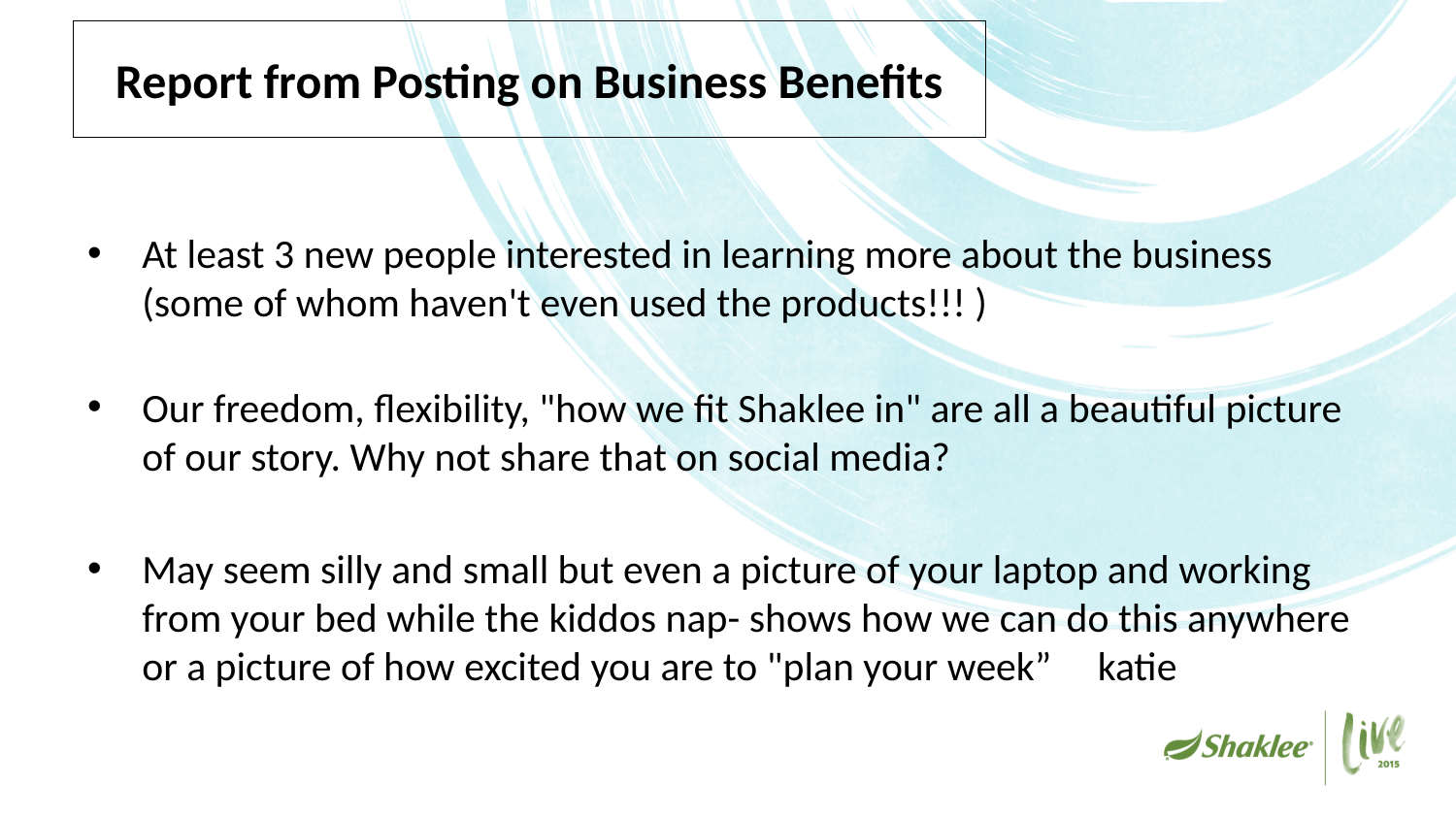

# Report from Posting on Business Benefits
At least 3 new people interested in learning more about the business (some of whom haven't even used the products!!! )

Our freedom, flexibility, "how we fit Shaklee in" are all a beautiful picture of our story. Why not share that on social media?

May seem silly and small but even a picture of your laptop and working from your bed while the kiddos nap- shows how we can do this anywhere or a picture of how excited you are to "plan your week”     katie